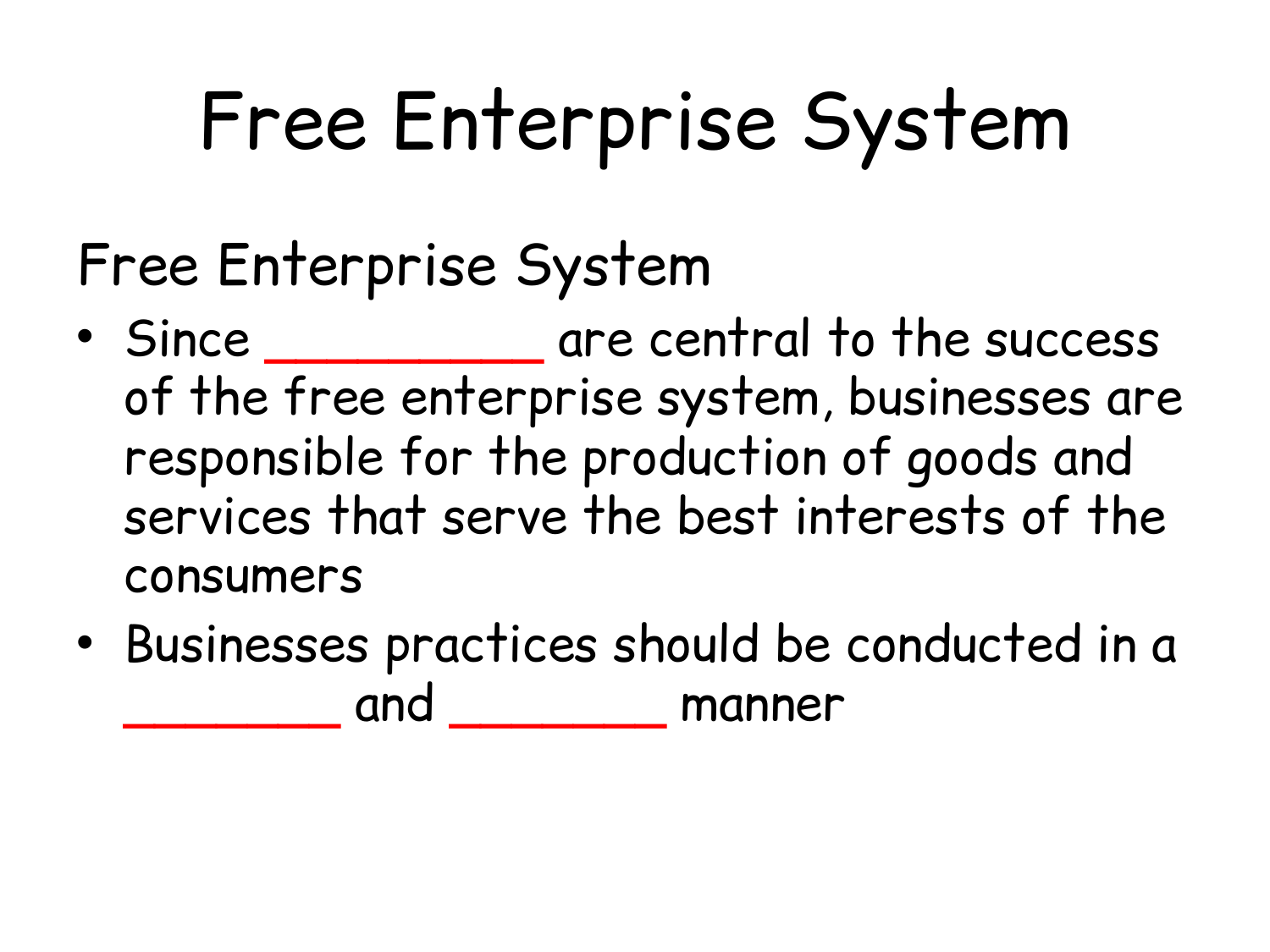

# Free Enterprise System
Free Enterprise System
Since _________ are central to the success of the free enterprise system, businesses are responsible for the production of goods and services that serve the best interests of the consumers
Businesses practices should be conducted in a _______ and _______ manner